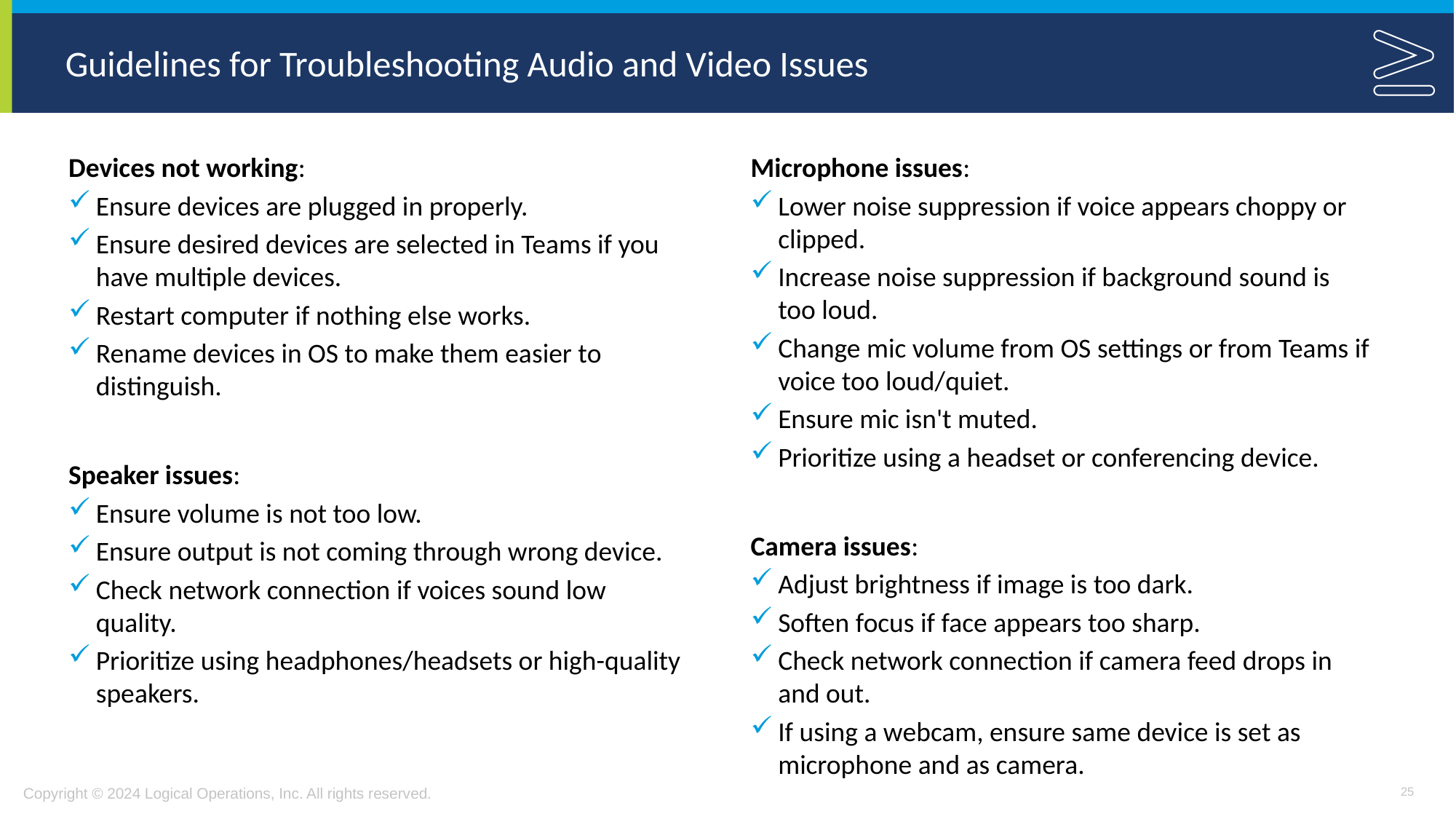

# Guidelines for Troubleshooting Audio and Video Issues
Devices not working:
Ensure devices are plugged in properly.
Ensure desired devices are selected in Teams if you have multiple devices.
Restart computer if nothing else works.
Rename devices in OS to make them easier to distinguish.

Speaker issues:
Ensure volume is not too low.
Ensure output is not coming through wrong device.
Check network connection if voices sound low quality.
Prioritize using headphones/headsets or high-quality speakers.
Microphone issues:
Lower noise suppression if voice appears choppy or clipped.
Increase noise suppression if background sound is too loud.
Change mic volume from OS settings or from Teams if voice too loud/quiet.
Ensure mic isn't muted.
Prioritize using a headset or conferencing device.

Camera issues:
Adjust brightness if image is too dark.
Soften focus if face appears too sharp.
Check network connection if camera feed drops in and out.
If using a webcam, ensure same device is set as microphone and as camera.

25